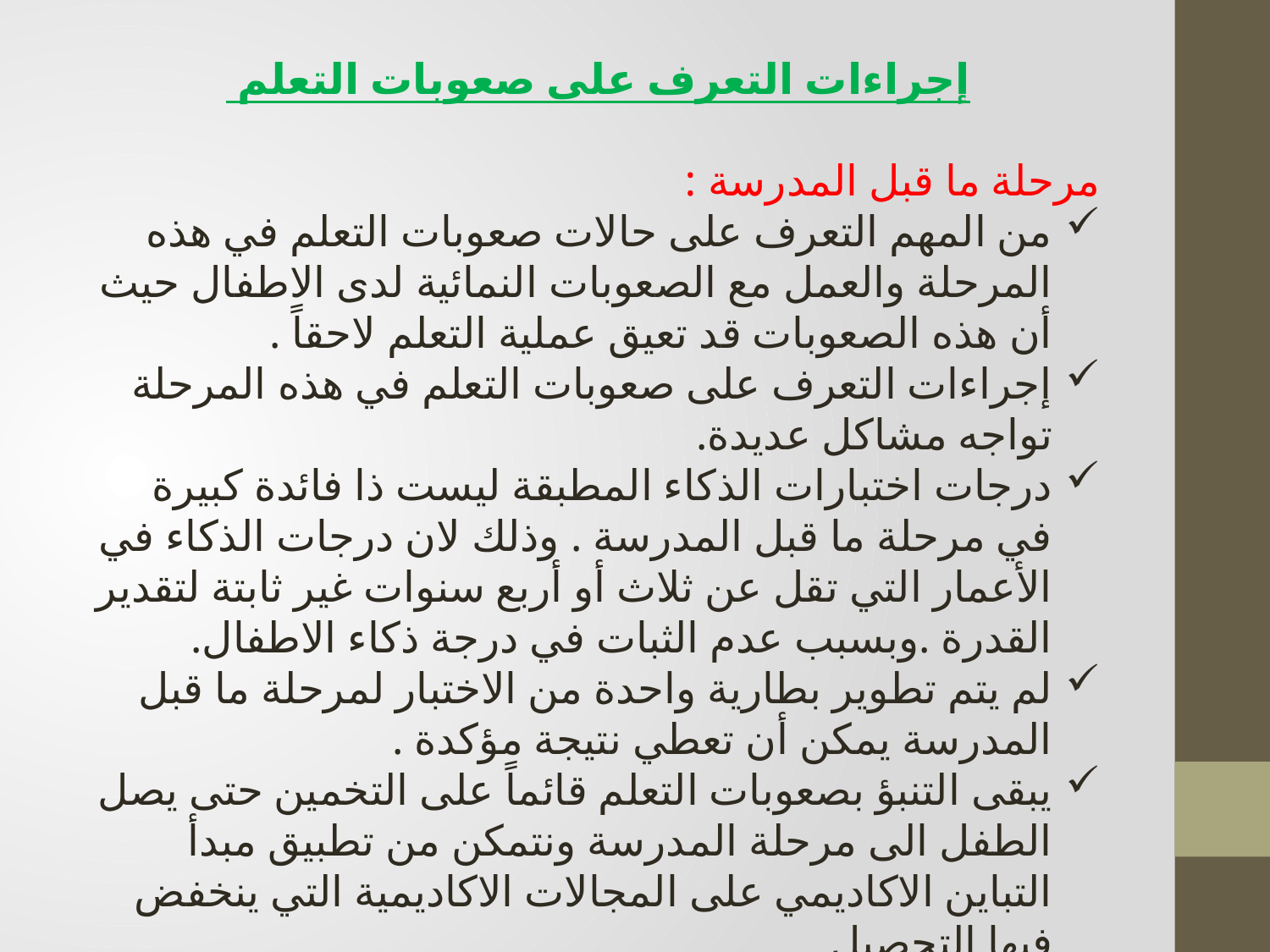

إجراءات التعرف على صعوبات التعلم

مرحلة ما قبل المدرسة :
من المهم التعرف على حالات صعوبات التعلم في هذه المرحلة والعمل مع الصعوبات النمائية لدى الاطفال حيث أن هذه الصعوبات قد تعيق عملية التعلم لاحقاً .
إجراءات التعرف على صعوبات التعلم في هذه المرحلة تواجه مشاكل عديدة.
درجات اختبارات الذكاء المطبقة ليست ذا فائدة كبيرة في مرحلة ما قبل المدرسة . وذلك لان درجات الذكاء في الأعمار التي تقل عن ثلاث أو أربع سنوات غير ثابتة لتقدير القدرة .وبسبب عدم الثبات في درجة ذكاء الاطفال.
لم يتم تطوير بطارية واحدة من الاختبار لمرحلة ما قبل المدرسة يمكن أن تعطي نتيجة مؤكدة .
يبقى التنبؤ بصعوبات التعلم قائماً على التخمين حتى يصل الطفل الى مرحلة المدرسة ونتمكن من تطبيق مبدأ التباين الاكاديمي على المجالات الاكاديمية التي ينخفض فيها التحصيل .